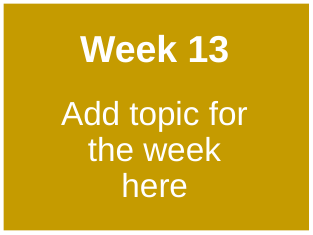

Week 13
Add topic for the week
here